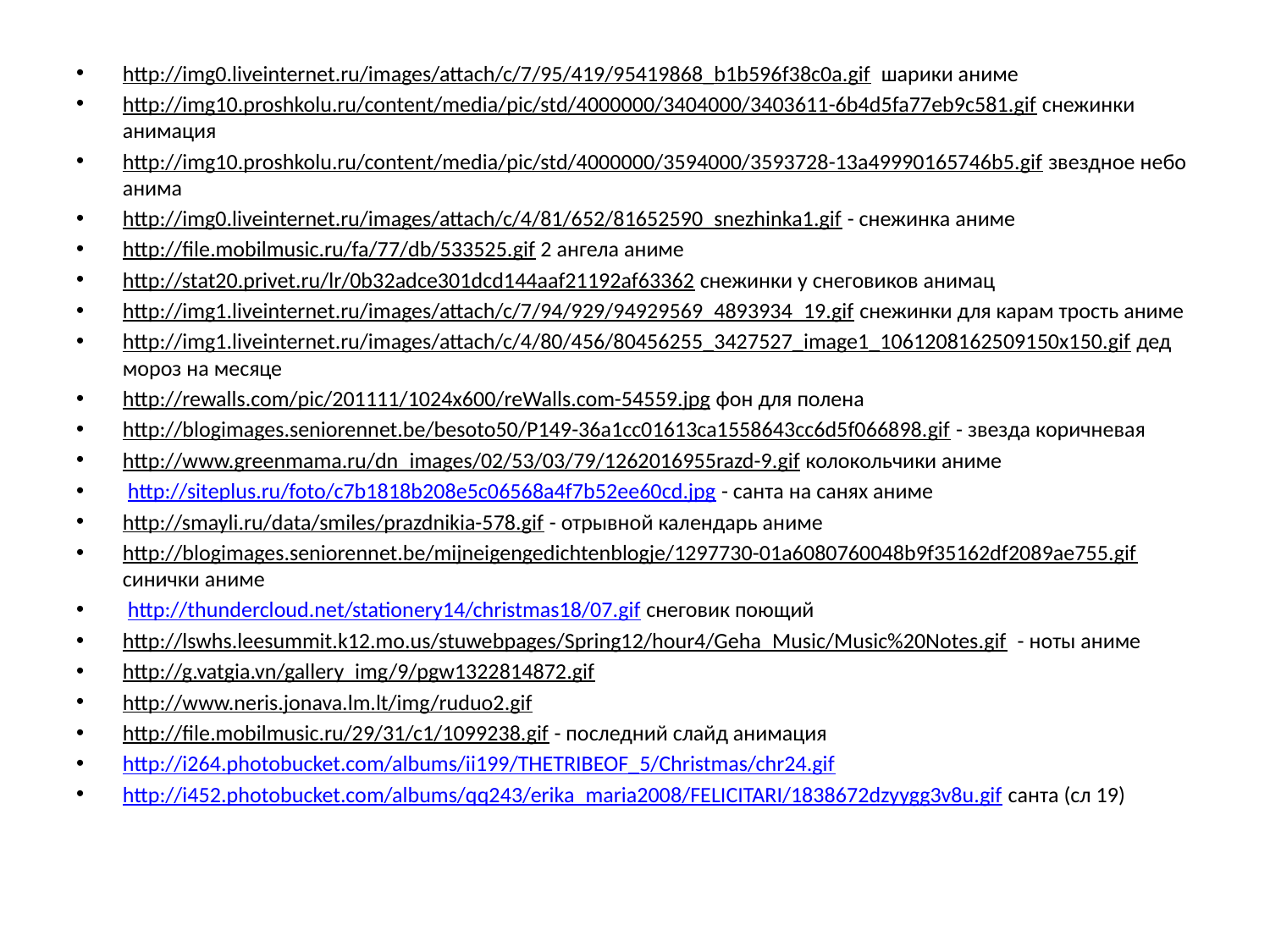

http://img0.liveinternet.ru/images/attach/c/7/95/419/95419868_b1b596f38c0a.gif  шарики аниме
http://img10.proshkolu.ru/content/media/pic/std/4000000/3404000/3403611-6b4d5fa77eb9c581.gif снежинки анимация
http://img10.proshkolu.ru/content/media/pic/std/4000000/3594000/3593728-13a49990165746b5.gif звездное небо анима
http://img0.liveinternet.ru/images/attach/c/4/81/652/81652590_snezhinka1.gif - снежинка аниме
http://file.mobilmusic.ru/fa/77/db/533525.gif 2 ангела аниме
http://stat20.privet.ru/lr/0b32adce301dcd144aaf21192af63362 снежинки у снеговиков анимац
http://img1.liveinternet.ru/images/attach/c/7/94/929/94929569_4893934_19.gif снежинки для карам трость аниме
http://img1.liveinternet.ru/images/attach/c/4/80/456/80456255_3427527_image1_1061208162509150x150.gif дед мороз на месяце
http://rewalls.com/pic/201111/1024x600/reWalls.com-54559.jpg фон для полена
http://blogimages.seniorennet.be/besoto50/P149-36a1cc01613ca1558643cc6d5f066898.gif - звезда коричневая
http://www.greenmama.ru/dn_images/02/53/03/79/1262016955razd-9.gif колокольчики аниме
 http://siteplus.ru/foto/c7b1818b208e5c06568a4f7b52ee60cd.jpg - санта на санях аниме
http://smayli.ru/data/smiles/prazdnikia-578.gif - отрывной календарь аниме
http://blogimages.seniorennet.be/mijneigengedichtenblogje/1297730-01a6080760048b9f35162df2089ae755.gif синички аниме
 http://thundercloud.net/stationery14/christmas18/07.gif снеговик поющий
http://lswhs.leesummit.k12.mo.us/stuwebpages/Spring12/hour4/Geha_Music/Music%20Notes.gif  - ноты аниме
http://g.vatgia.vn/gallery_img/9/pgw1322814872.gif
http://www.neris.jonava.lm.lt/img/ruduo2.gif
http://file.mobilmusic.ru/29/31/c1/1099238.gif - последний слайд анимация
http://i264.photobucket.com/albums/ii199/THETRIBEOF_5/Christmas/chr24.gif
http://i452.photobucket.com/albums/qq243/erika_maria2008/FELICITARI/1838672dzyygg3v8u.gif санта (сл 19)